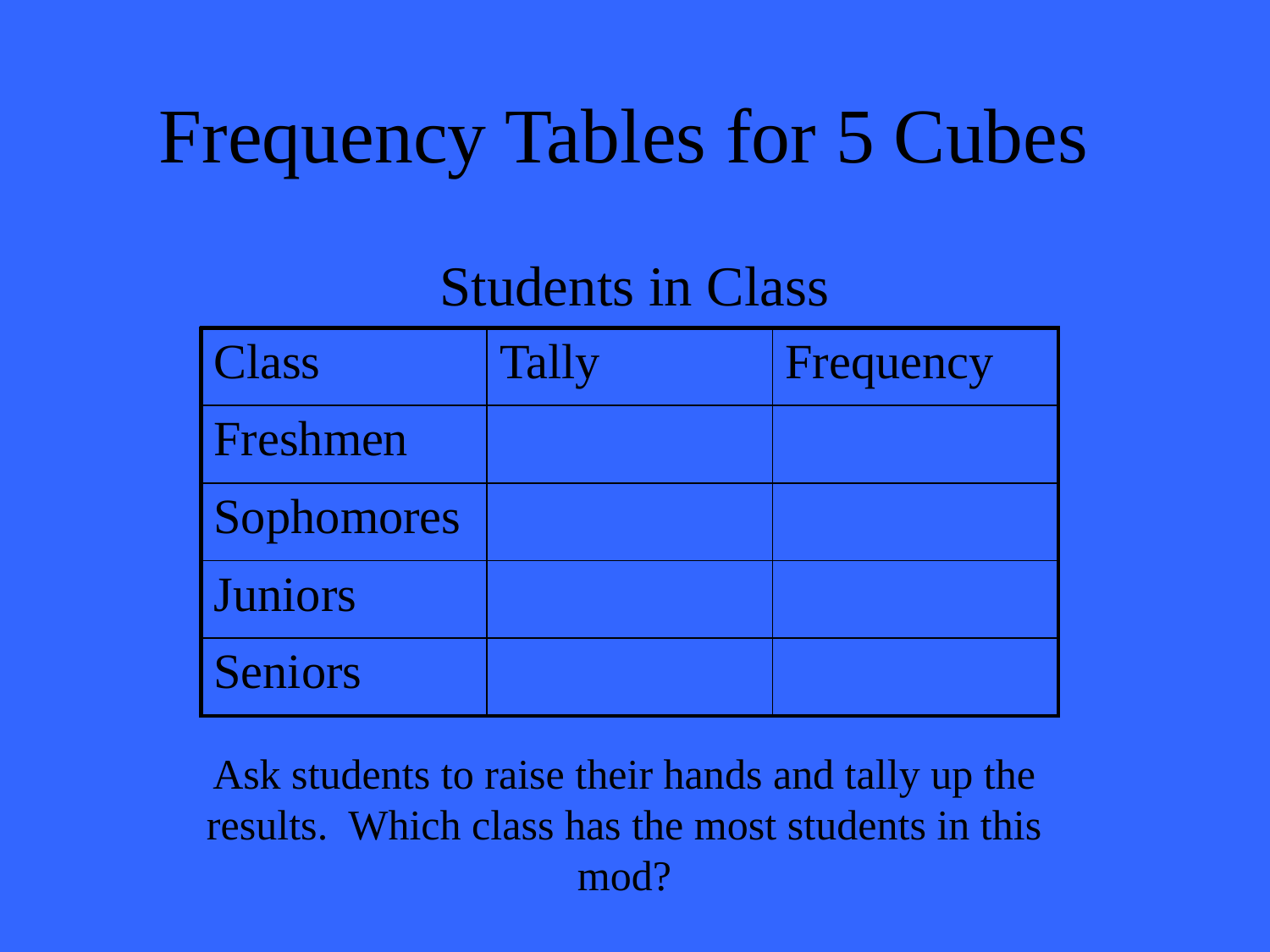

# Frequency Tables for 5 Cubes
Students in Class

| Class | Tally | Frequency |
| --- | --- | --- |
| Freshmen |  |  |
| Sophomores |  |  |
| Juniors |  |  |
| Seniors |  |  |
Ask students to raise their hands and tally up the results.  Which class has the most students in this mod?